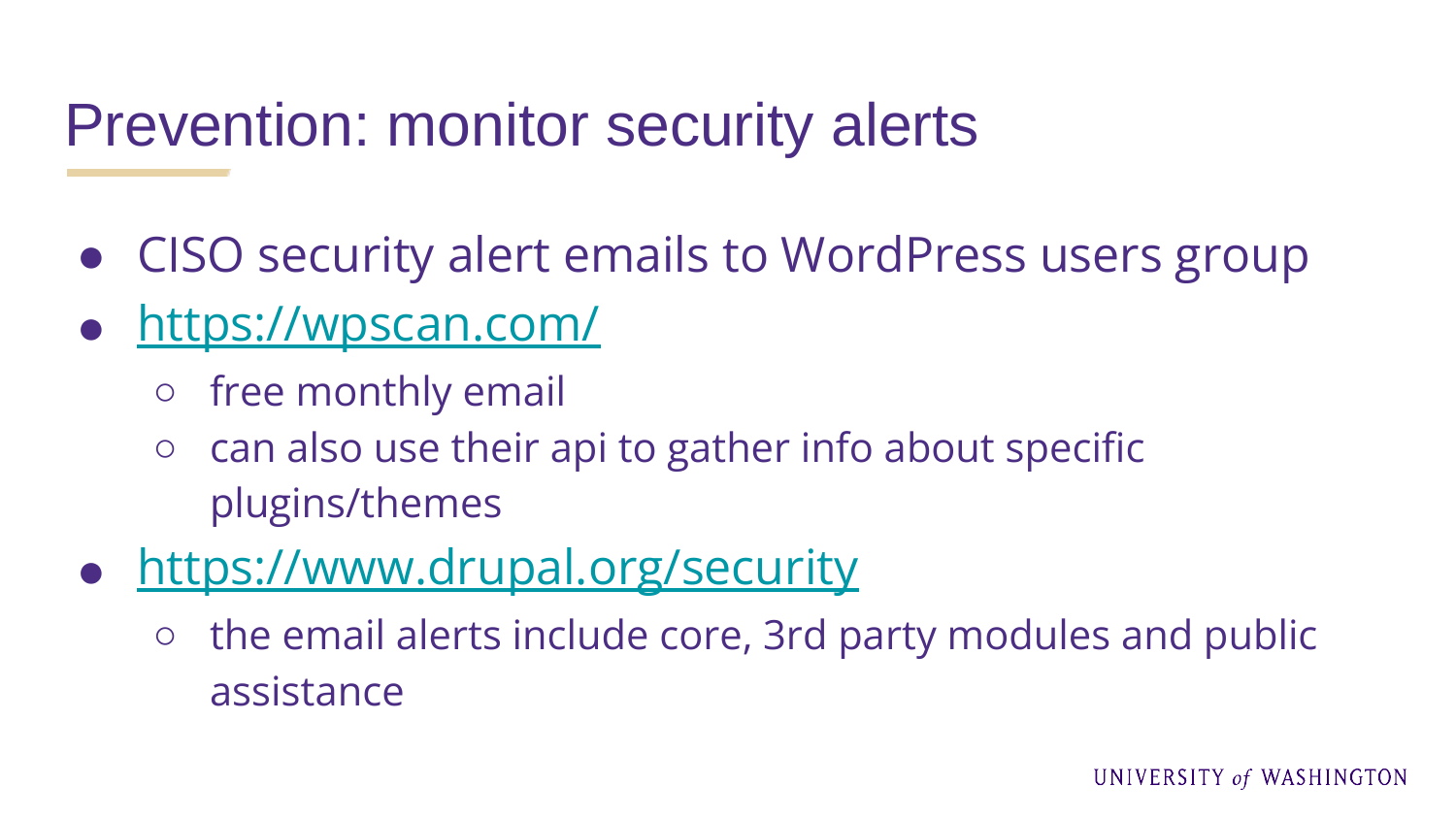

# Prevention: monitor security alerts
CISO security alert emails to WordPress users group
https://wpscan.com/
free monthly email
can also use their api to gather info about specific plugins/themes
https://www.drupal.org/security
the email alerts include core, 3rd party modules and public assistance